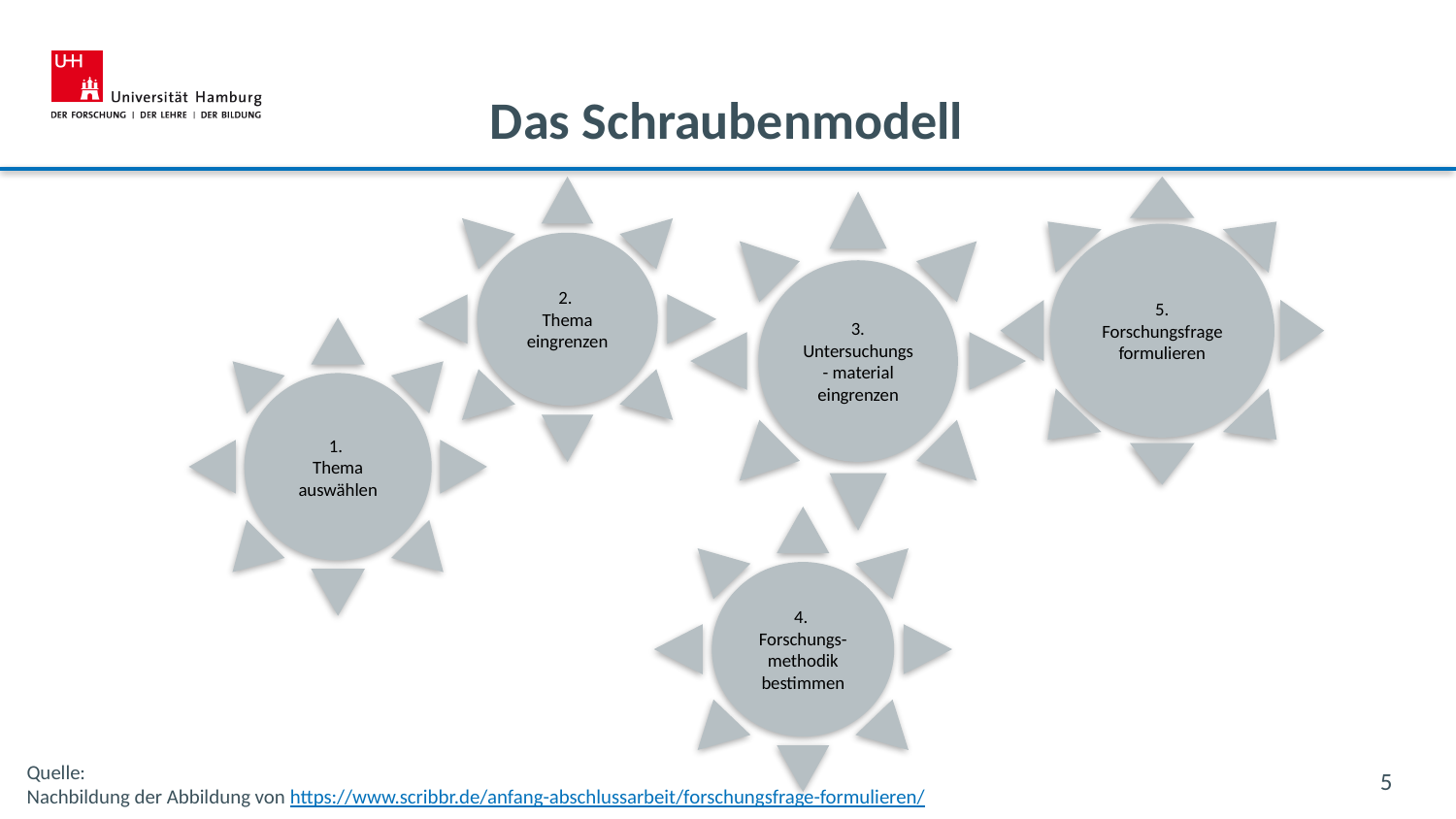

# Das Schraubenmodell
2.
Thema eingrenzen
5. Forschungsfrage formulieren
3. Untersuchungs- material eingrenzen
1.
Thema auswählen
4.
Forschungs-methodik bestimmen
5
Quelle:
Nachbildung der Abbildung von https://www.scribbr.de/anfang-abschlussarbeit/forschungsfrage-formulieren/